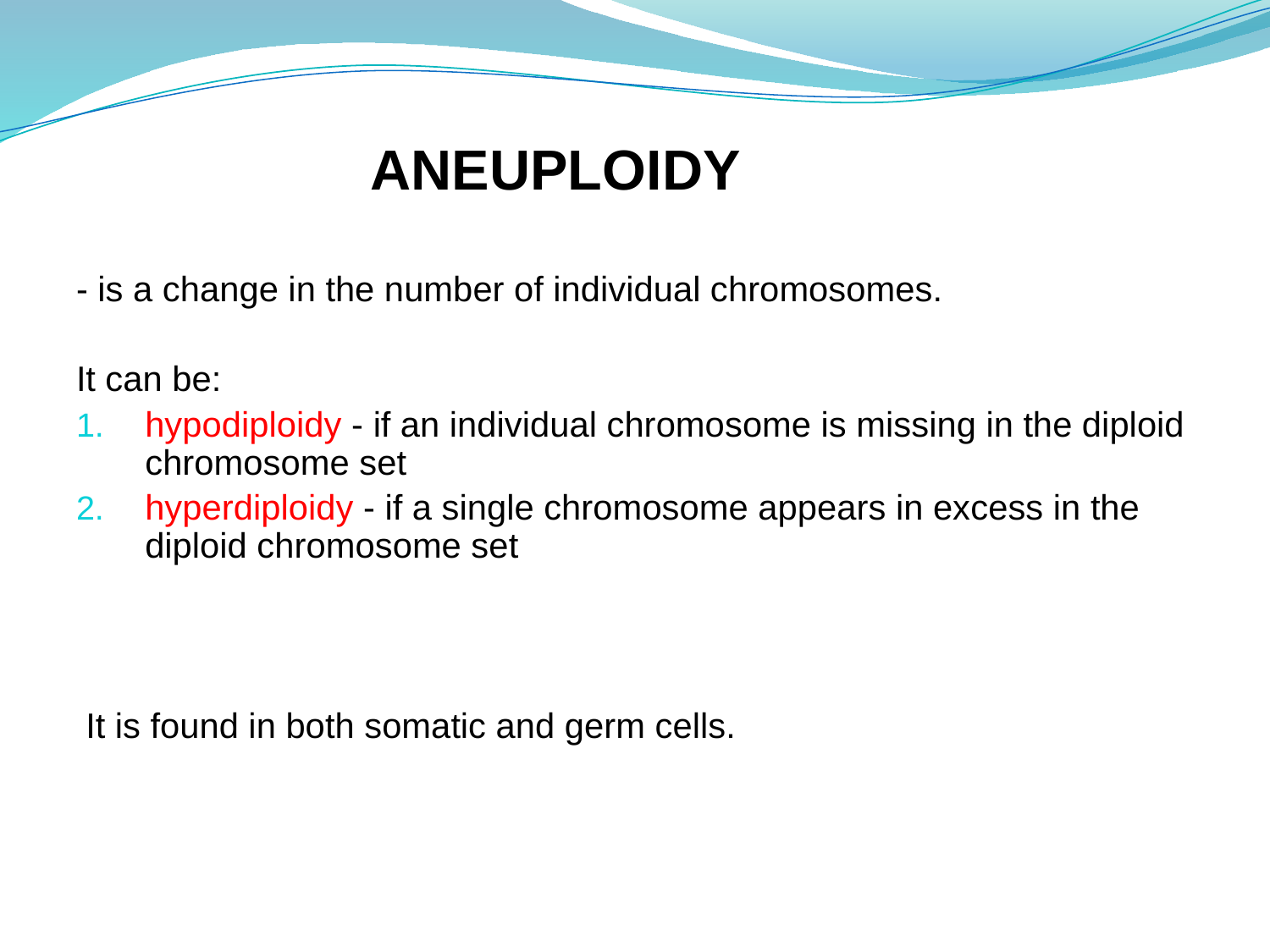

# АNEUPLOIDY
- is a change in the number of individual chromosomes.

It can be:
hypodiploidy - if an individual chromosome is missing in the diploid chromosome set
hyperdiploidy - if a single chromosome appears in excess in the diploid chromosome set

 It is found in both somatic and germ cells.